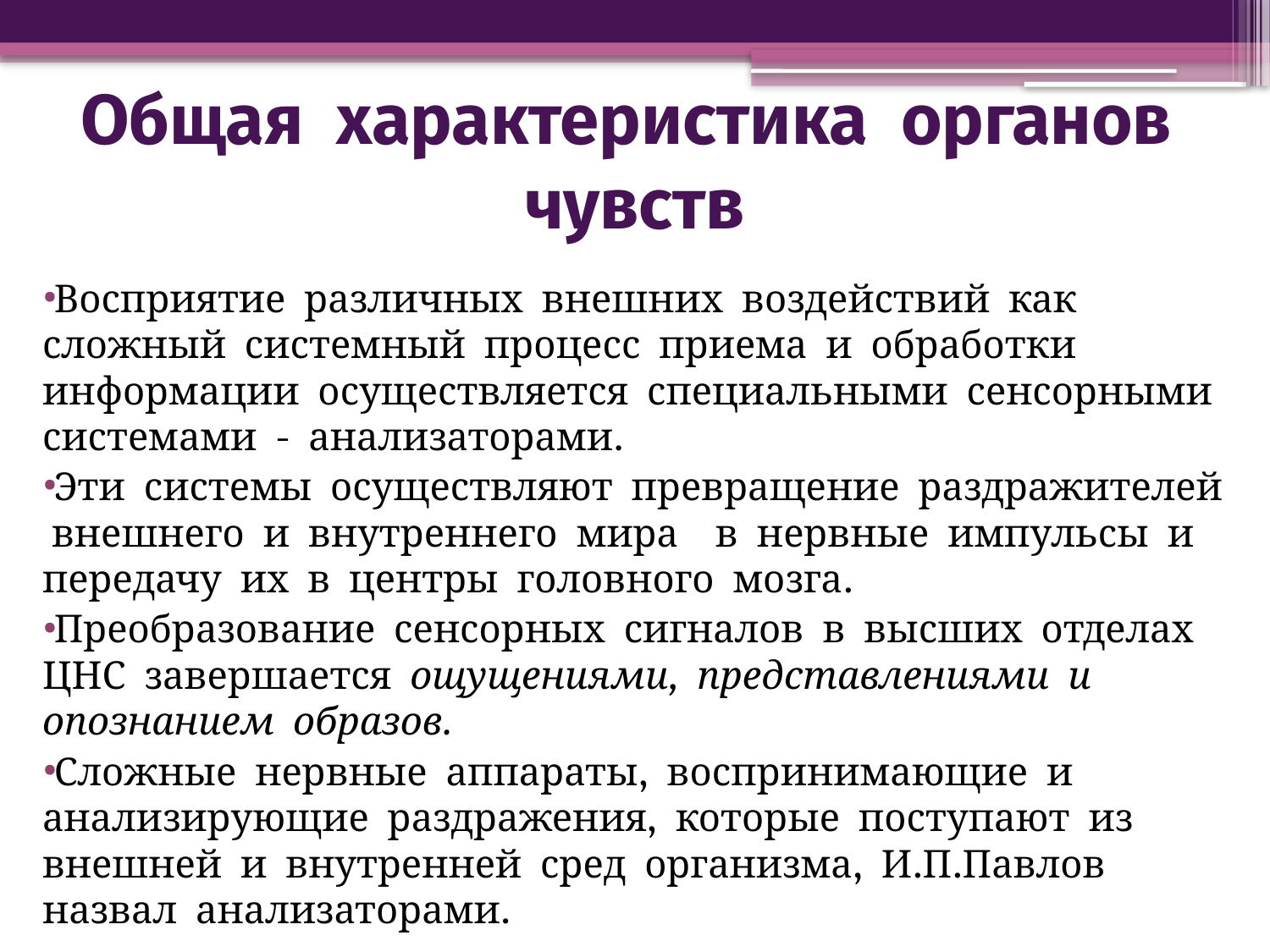

# Общая  характеристика  органов  чувств
Восприятие  различных  внешних  воздействий  как  сложный  системный  процесс  приема  и  обработки  информации  осуществляется  специальными  сенсорными  системами  -  анализаторами.
Эти  системы  осуществляют  превращение  раздражителей  внешнего  и  внутреннего  мира    в  нервные  импульсы  и  передачу  их  в  центры  головного  мозга.
Преобразование  сенсорных  сигналов  в  высших  отделах  ЦНС  завершается  ощущениями,  представлениями  и  опознанием  образов.
Сложные  нервные  аппараты,  воспринимающие  и  анализирующие  раздражения,  которые  поступают  из  внешней  и  внутренней  сред  организма,  И.П.Павлов  назвал  анализаторами.